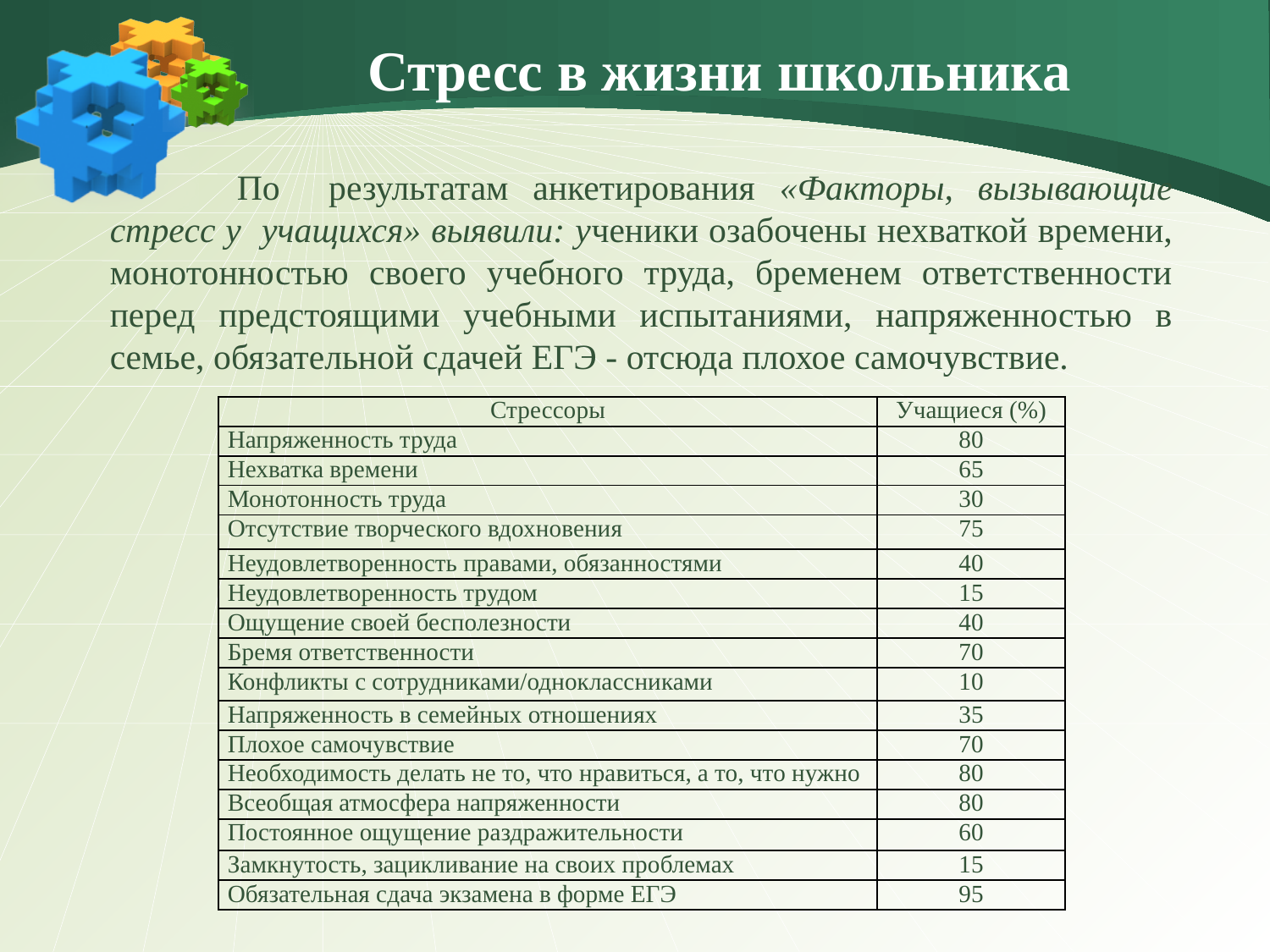

# Стресс в жизни школьника
		По  результатам анкетирования «Факторы, вызывающие стресс у  учащихся» выявили: ученики озабочены нехваткой времени, монотонностью своего учебного труда, бременем ответственности перед предстоящими учебными испытаниями, напряженностью в семье, обязательной сдачей ЕГЭ - отсюда плохое самочувствие.

| Стрессоры | Учащиеся (%) |
| --- | --- |
| Напряженность труда | 80 |
| Нехватка времени | 65 |
| Монотонность труда | 30 |
| Отсутствие творческого вдохновения | 75 |
| Неудовлетворенность правами, обязанностями | 40 |
| Неудовлетворенность трудом | 15 |
| Ощущение своей бесполезности | 40 |
| Бремя ответственности | 70 |
| Конфликты с сотрудниками/одноклассниками | 10 |
| Напряженность в семейных отношениях | 35 |
| Плохое самочувствие | 70 |
| Необходимость делать не то, что нравиться, а то, что нужно | 80 |
| Всеобщая атмосфера напряженности | 80 |
| Постоянное ощущение раздражительности | 60 |
| Замкнутость, зацикливание на своих проблемах | 15 |
| Обязательная сдача экзамена в форме ЕГЭ | 95 |